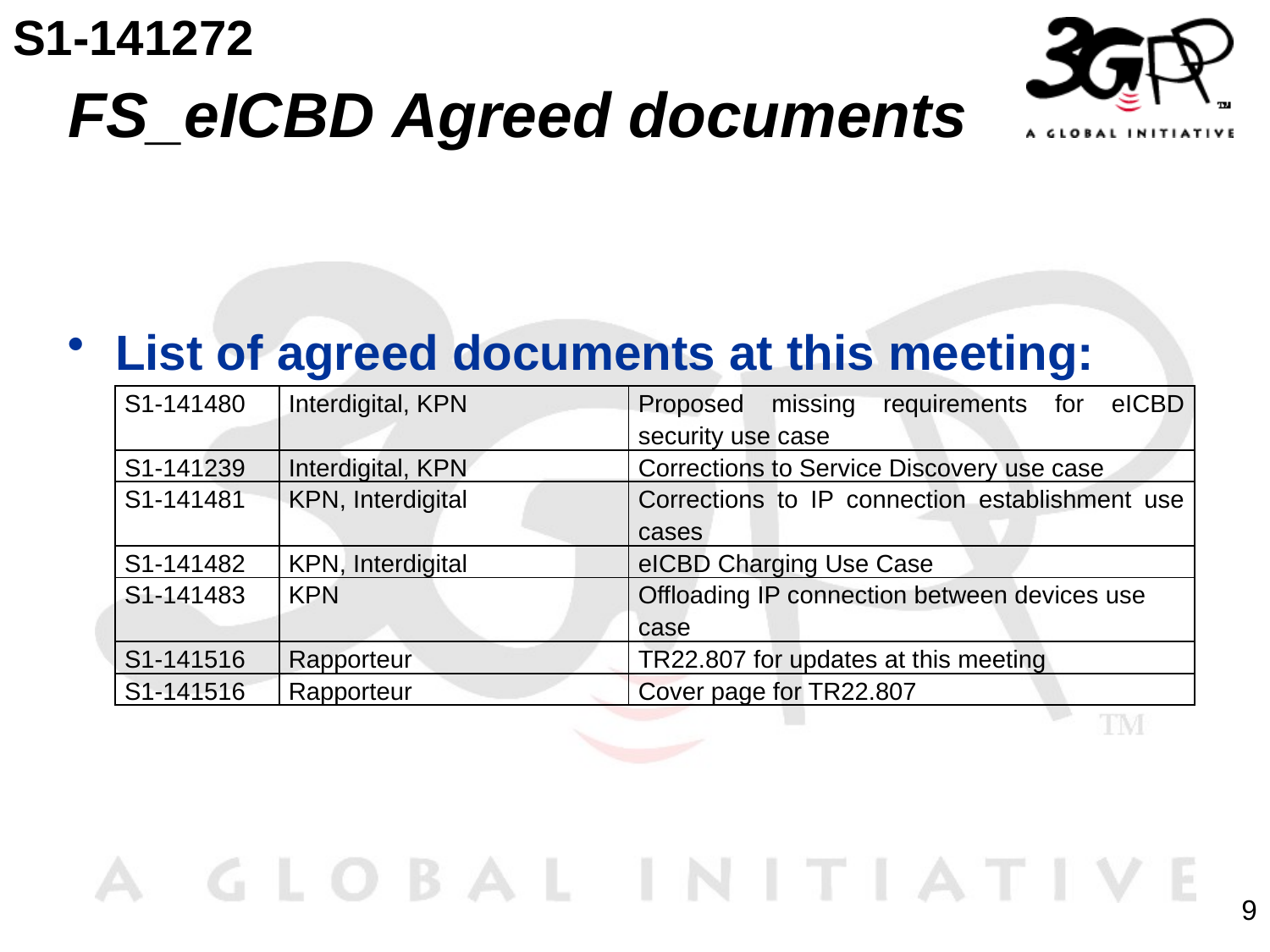

S1-141272
# FS_eICBD Agreed documents

List of agreed documents at this meeting:

| S1-141480 | Interdigital, KPN | Proposed missing requirements for eICBD security use case |
| --- | --- | --- |
| S1-141239 | Interdigital, KPN | Corrections to Service Discovery use case |
| S1-141481 | KPN, Interdigital | Corrections to IP connection establishment use cases |
| S1-141482 | KPN, Interdigital | eICBD Charging Use Case |
| S1-141483 | KPN | Offloading IP connection between devices use case |
| S1-141516 | Rapporteur | TR22.807 for updates at this meeting |
| S1-141516 | Rapporteur | Cover page for TR22.807 |
9